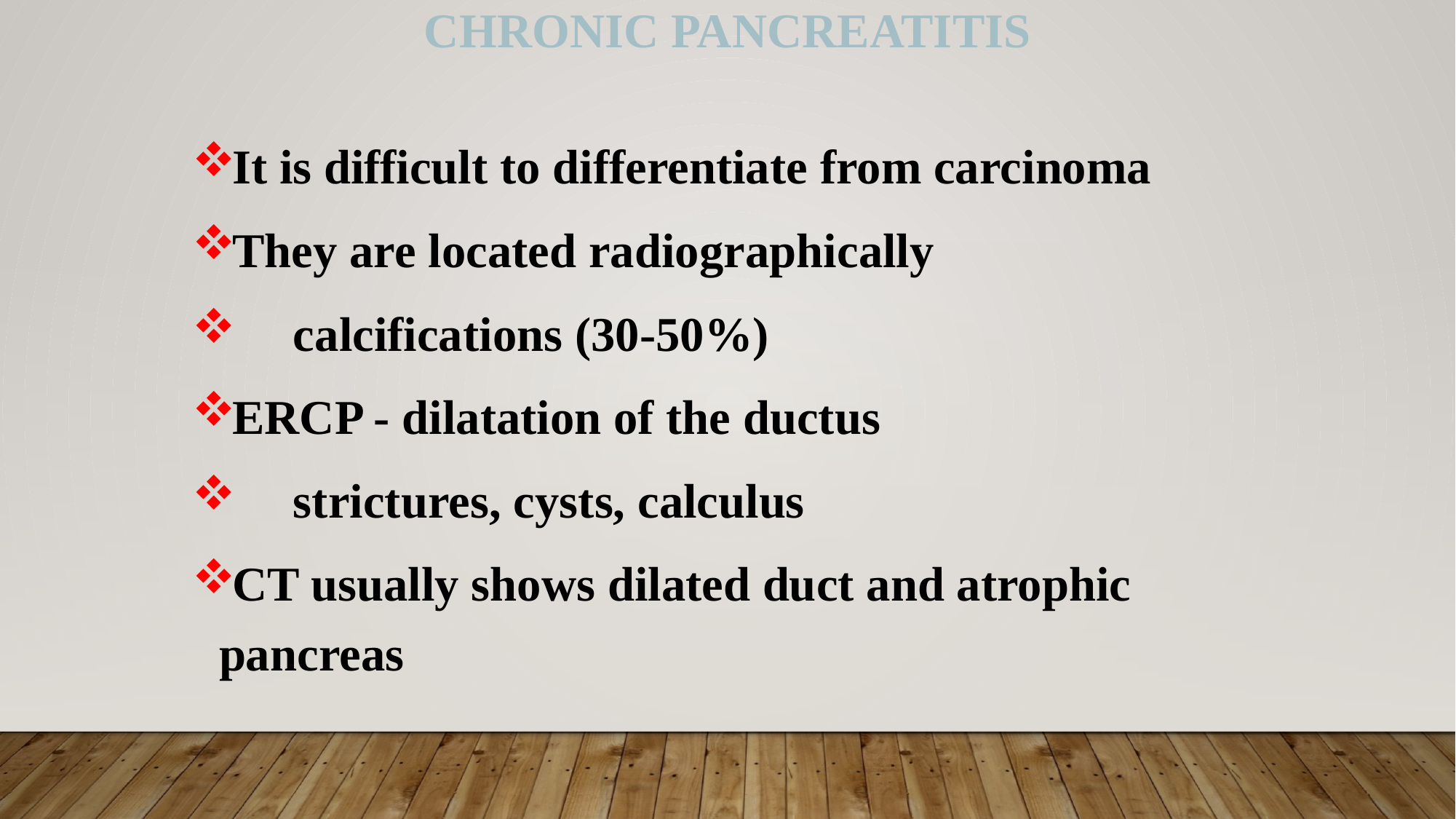

Chronic pancreatitis
It is difficult to differentiate from carcinoma
They are located radiographically
     calcifications (30-50%)
ERCP - dilatation of the ductus
     strictures, cysts, calculus
CT usually shows dilated duct and atrophic pancreas